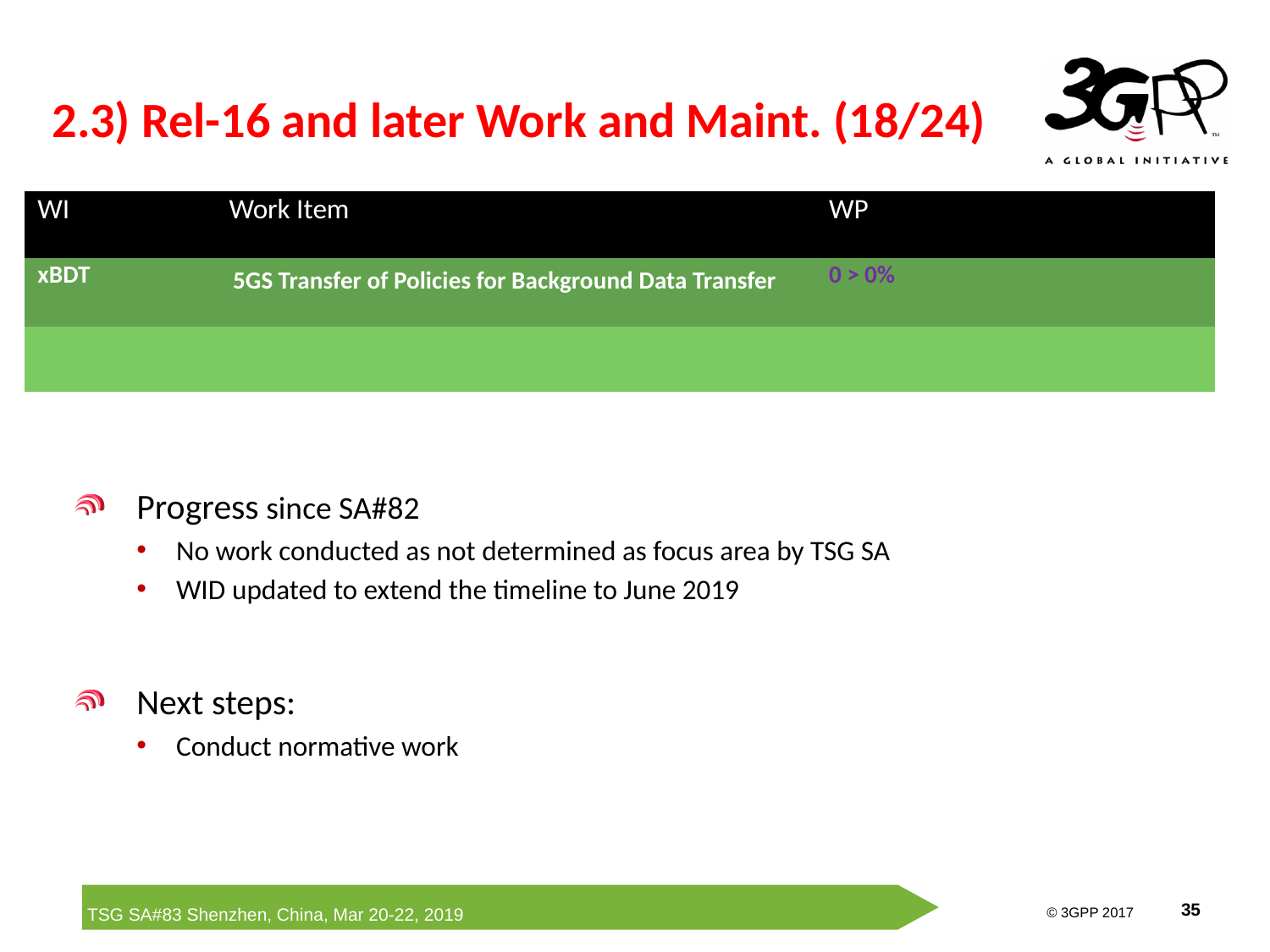

# 2.3) Rel-16 and later Work and Maint. (18/24)
| WI | Work Item | WP |  |  |
| --- | --- | --- | --- | --- |
| xBDT | 5GS Transfer of Policies for Background Data Transfer | 0 > 0% |  |  |
|  |  |  |  |  |
Progress since SA#82
No work conducted as not determined as focus area by TSG SA
WID updated to extend the timeline to June 2019

Next steps:
Conduct normative work